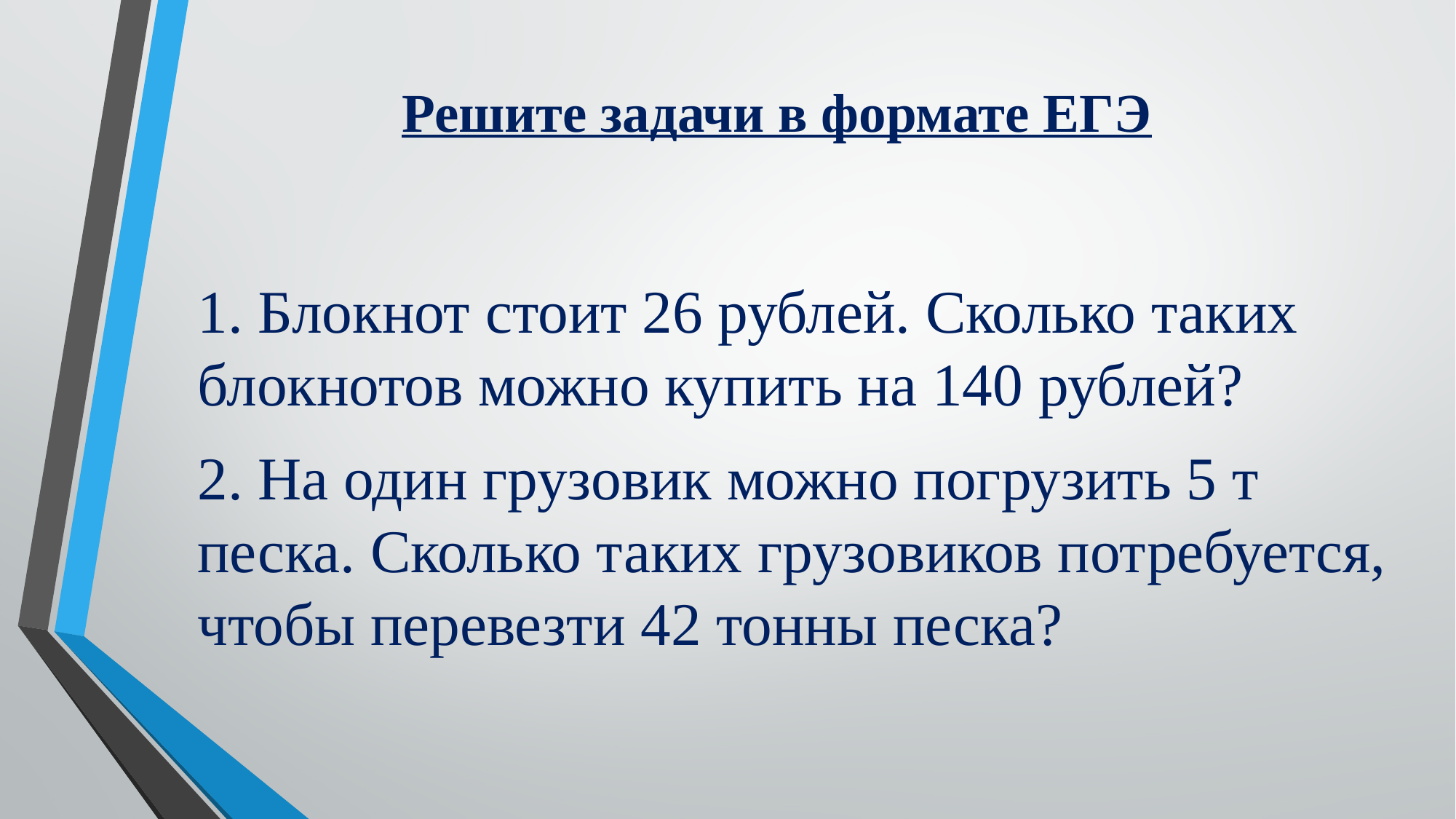

# Решите задачи в формате ЕГЭ
1. Блокнот стоит 26 рублей. Сколько таких блокнотов можно купить на 140 рублей?
2. На один грузовик можно погрузить 5 т песка. Сколько таких грузовиков потребуется, чтобы перевезти 42 тонны песка?